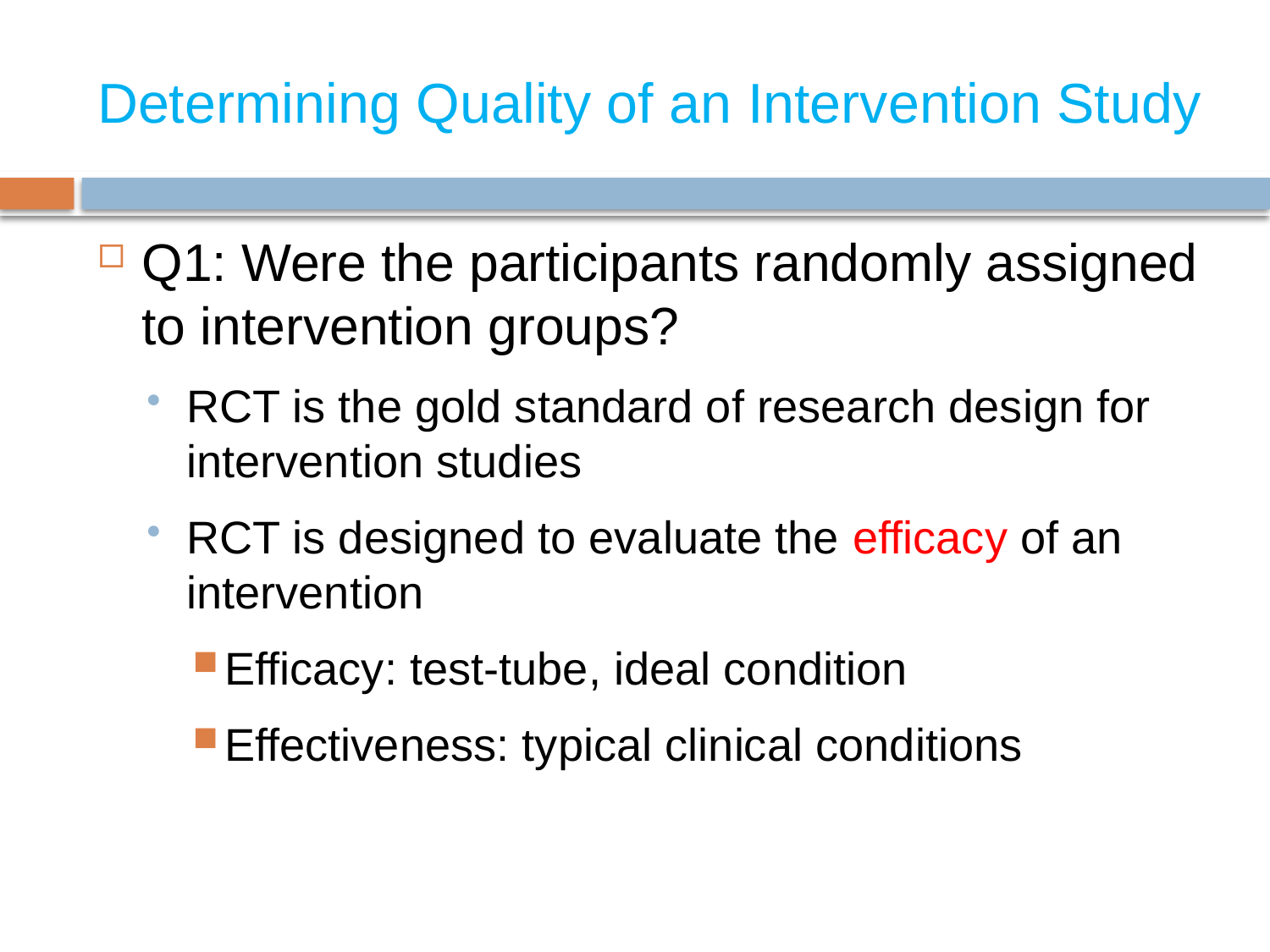

# Determining Quality of an Intervention Study
Q1: Were the participants randomly assigned to intervention groups?
RCT is the gold standard of research design for intervention studies
RCT is designed to evaluate the efficacy of an intervention
Efficacy: test-tube, ideal condition
Effectiveness: typical clinical conditions